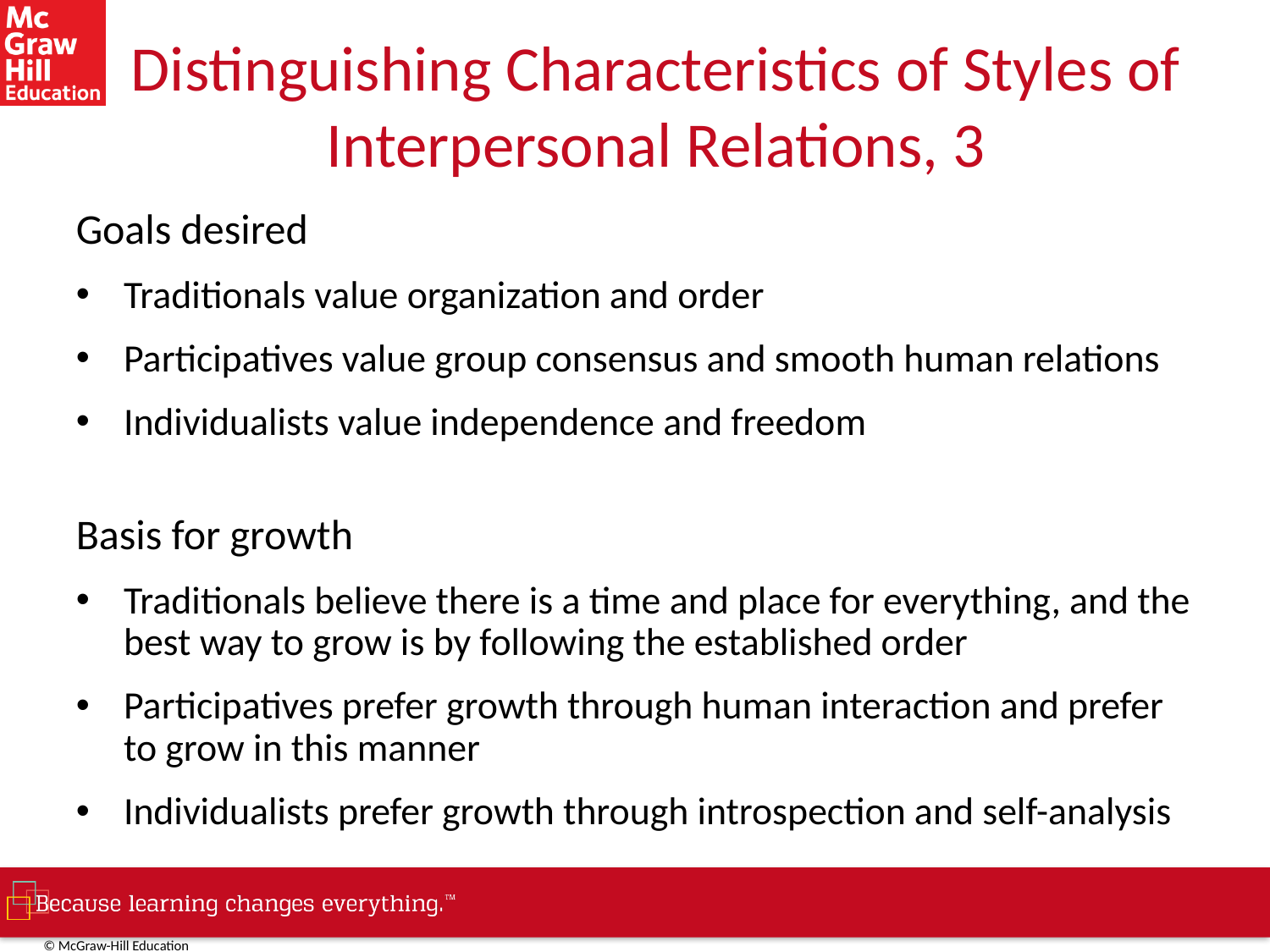

# Distinguishing Characteristics of Styles of Interpersonal Relations, 3
Goals desired
Traditionals value organization and order
Participatives value group consensus and smooth human relations
Individualists value independence and freedom

Basis for growth
Traditionals believe there is a time and place for everything, and the best way to grow is by following the established order
Participatives prefer growth through human interaction and prefer to grow in this manner
Individualists prefer growth through introspection and self-analysis